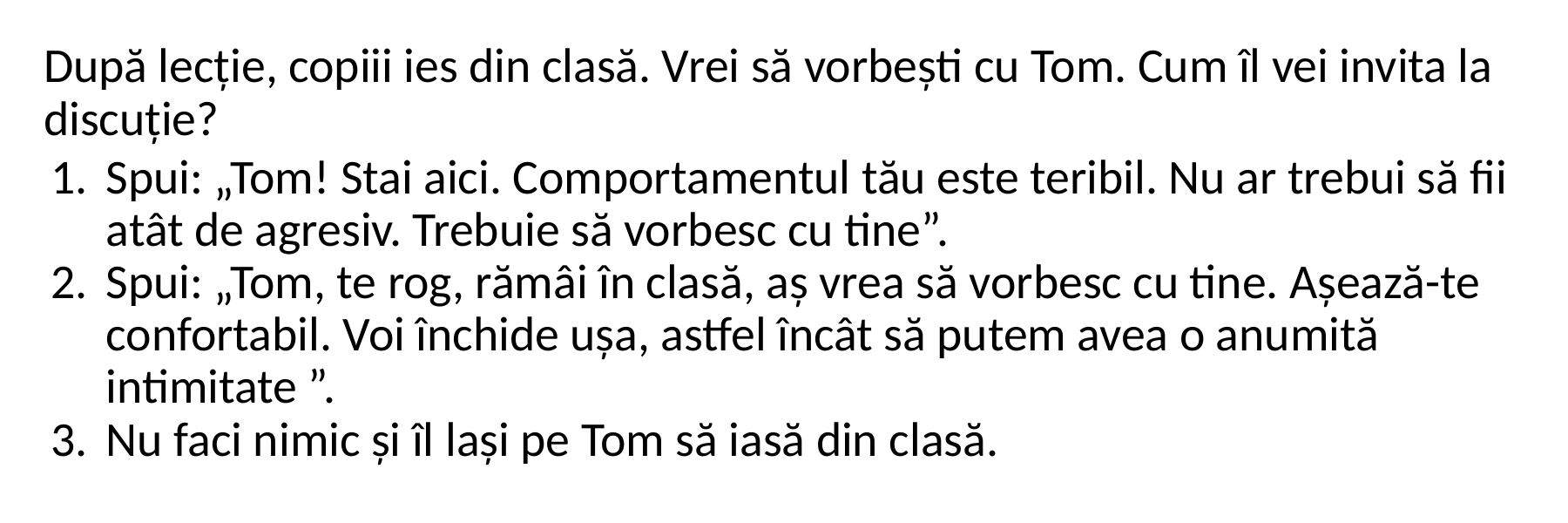

După lecție, copiii ies din clasă. Vrei să vorbești cu Tom. Cum îl vei invita la discuție?
Spui: „Tom! Stai aici. Comportamentul tău este teribil. Nu ar trebui să fii atât de agresiv. Trebuie să vorbesc cu tine”.
Spui: „Tom, te rog, rămâi în clasă, aș vrea să vorbesc cu tine. Așează-te confortabil. Voi închide ușa, astfel încât să putem avea o anumită intimitate ”.
Nu faci nimic și îl lași pe Tom să iasă din clasă.